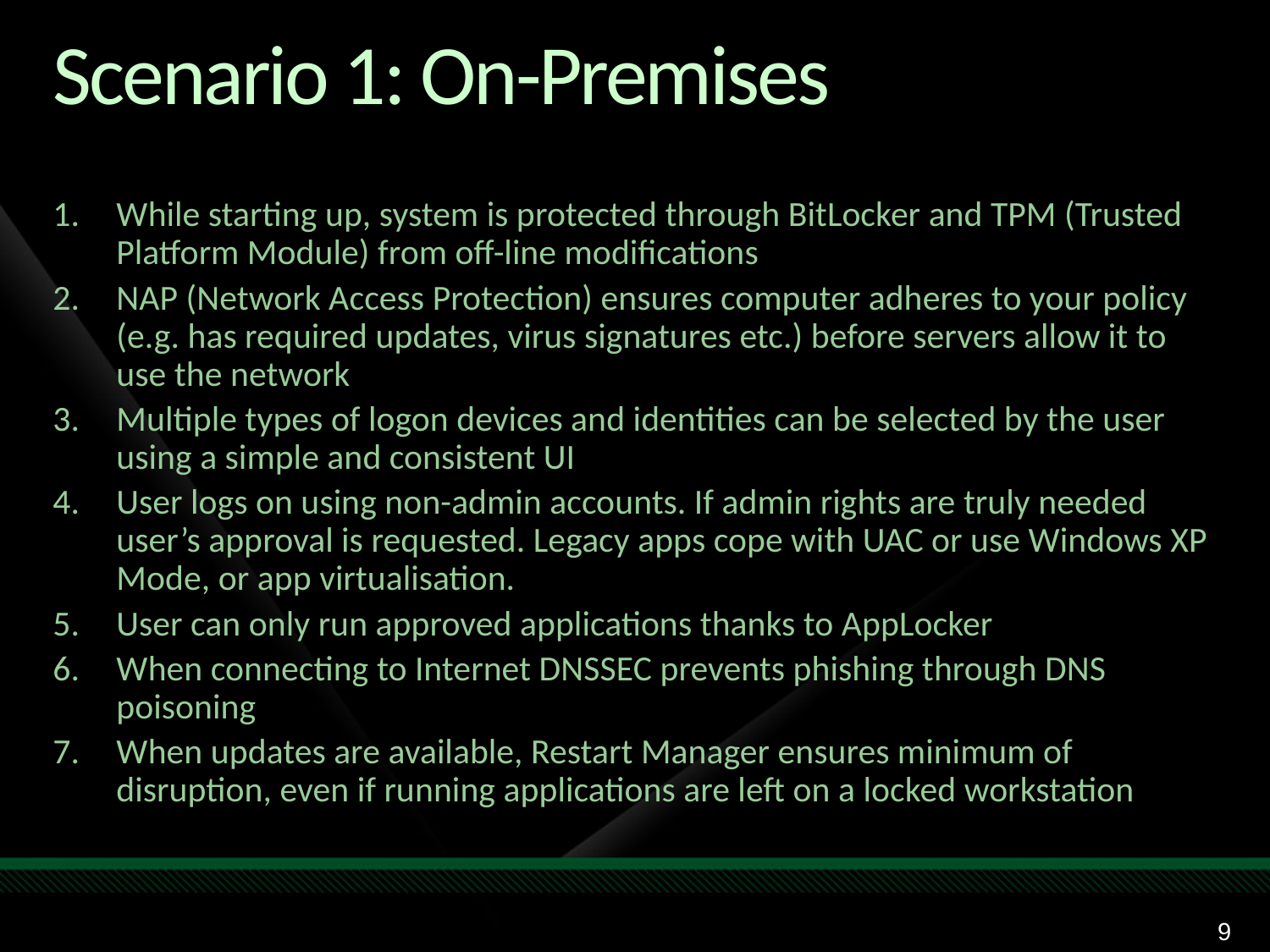

# Scenario 1: On-Premises
While starting up, system is protected through BitLocker and TPM (Trusted Platform Module) from off-line modifications
NAP (Network Access Protection) ensures computer adheres to your policy (e.g. has required updates, virus signatures etc.) before servers allow it to use the network
Multiple types of logon devices and identities can be selected by the user using a simple and consistent UI
User logs on using non-admin accounts. If admin rights are truly needed user’s approval is requested. Legacy apps cope with UAC or use Windows XP Mode, or app virtualisation.
User can only run approved applications thanks to AppLocker
When connecting to Internet DNSSEC prevents phishing through DNS poisoning
When updates are available, Restart Manager ensures minimum of disruption, even if running applications are left on a locked workstation